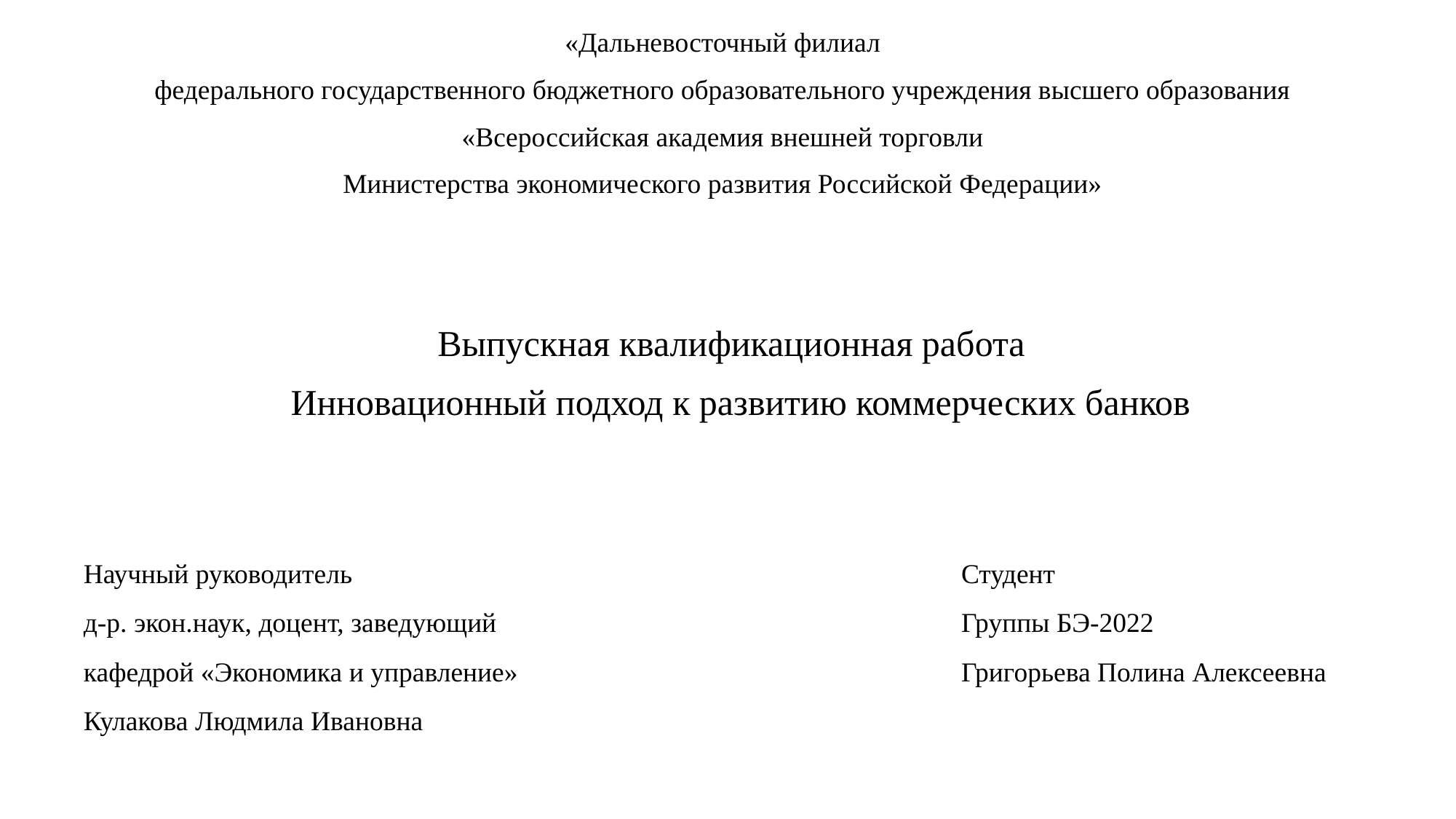

«Дальневосточный филиал
федерального государственного бюджетного образовательного учреждения высшего образования
«Всероссийская академия внешней торговли
Министерства экономического развития Российской Федерации»
Выпускная квалификационная работа
Инновационный подход к развитию коммерческих банков
Научный руководитель
д-р. экон.наук, доцент, заведующий кафедрой «Экономика и управление»
Кулакова Людмила Ивановна
Студент
Группы БЭ-2022
Григорьева Полина Алексеевна